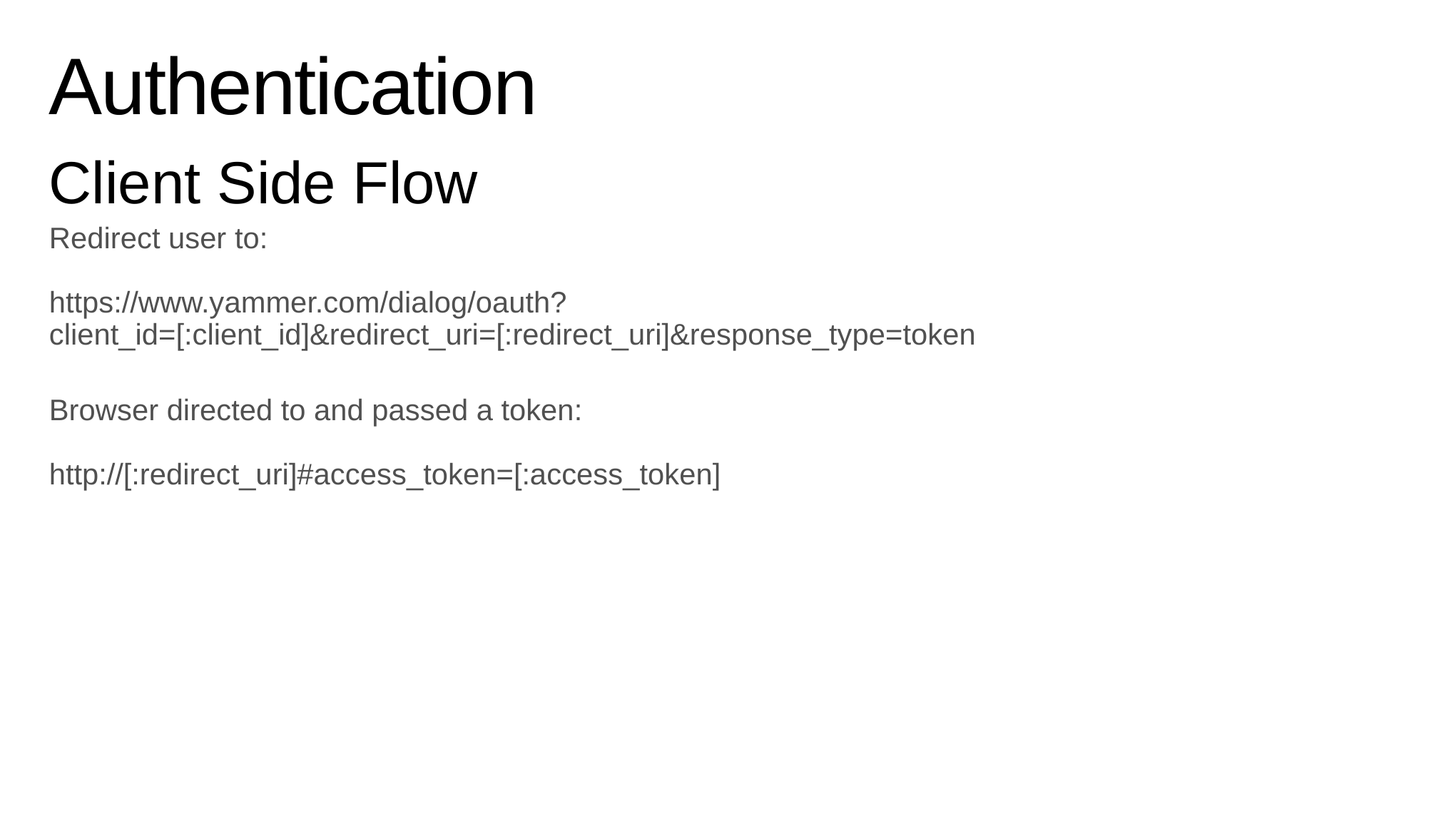

# Authentication
Client Side Flow
Redirect user to:
https://www.yammer.com/dialog/oauth?client_id=[:client_id]&redirect_uri=[:redirect_uri]&response_type=token

Browser directed to and passed a token:
http://[:redirect_uri]#access_token=[:access_token]